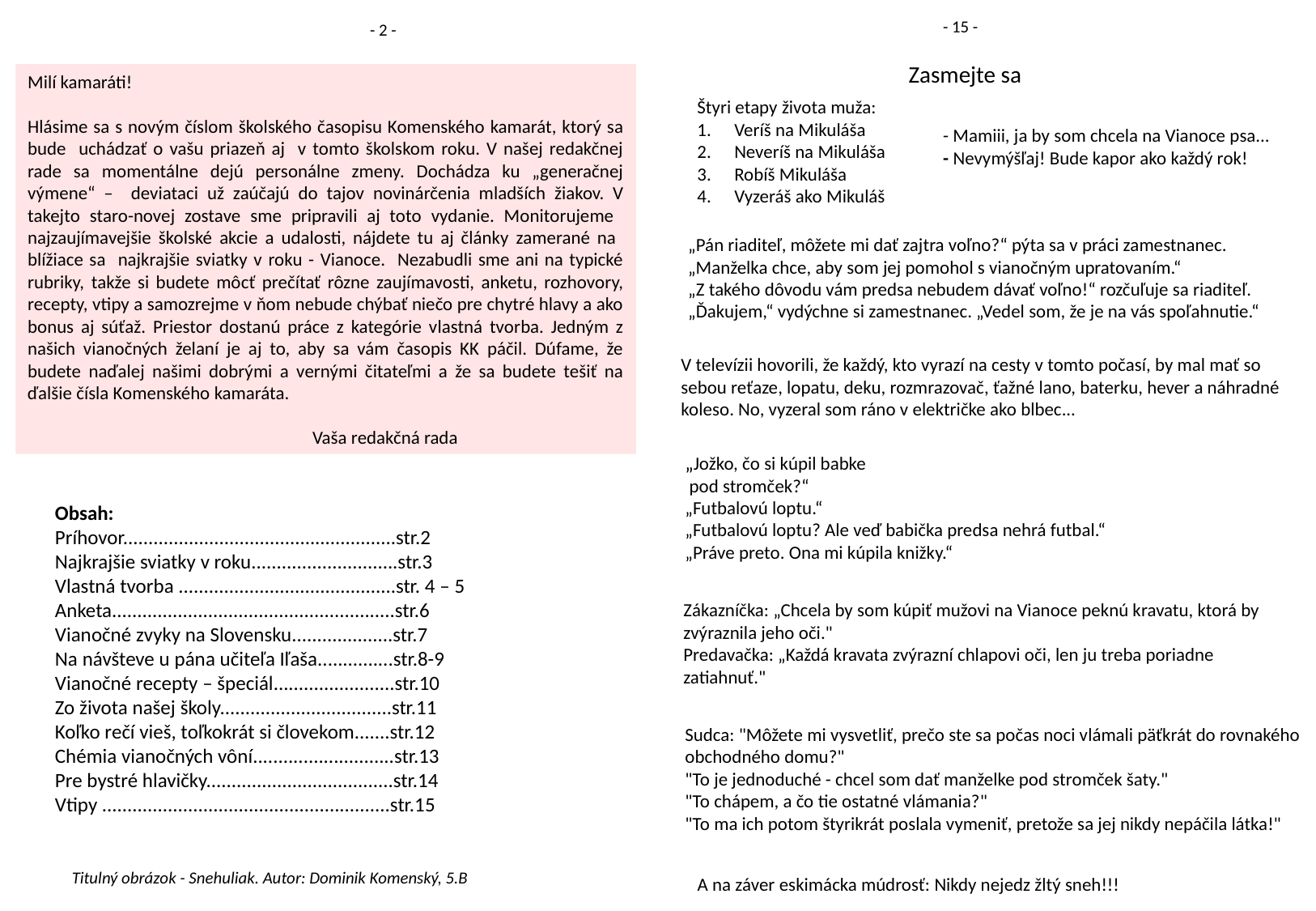

- 15 -
- 2 -
Zasmejte sa
Milí kamaráti!

Hlásime sa s novým číslom školského časopisu Komenského kamarát, ktorý sa bude  uchádzať o vašu priazeň aj  v tomto školskom roku. V našej redakčnej rade sa momentálne dejú personálne zmeny. Dochádza ku „generačnej výmene“ –  deviataci už zaúčajú do tajov novinárčenia mladších žiakov. V takejto staro-novej zostave sme pripravili aj toto vydanie. Monitorujeme  najzaujímavejšie školské akcie a udalosti, nájdete tu aj články zamerané na  blížiace sa  najkrajšie sviatky v roku - Vianoce.  Nezabudli sme ani na typické rubriky, takže si budete môcť prečítať rôzne zaujímavosti, anketu, rozhovory, recepty, vtipy a samozrejme v ňom nebude chýbať niečo pre chytré hlavy a ako bonus aj súťaž. Priestor dostanú práce z kategórie vlastná tvorba. Jedným z našich vianočných želaní je aj to, aby sa vám časopis KK páčil. Dúfame, že budete naďalej našimi dobrými a vernými čitateľmi a že sa budete tešiť na ďalšie čísla Komenského kamaráta.

                                                                   Vaša redakčná rada
Štyri etapy života muža:
Veríš na Mikuláša
Neveríš na Mikuláša
Robíš Mikuláša
Vyzeráš ako Mikuláš
- Mamiii, ja by som chcela na Vianoce psa...
- Nevymýšľaj! Bude kapor ako každý rok!
„Pán riaditeľ, môžete mi dať zajtra voľno?“ pýta sa v práci zamestnanec. „Manželka chce, aby som jej pomohol s vianočným upratovaním.“
„Z takého dôvodu vám predsa nebudem dávať voľno!“ rozčuľuje sa riaditeľ.
„Ďakujem,“ vydýchne si zamestnanec. „Vedel som, že je na vás spoľahnutie.“
V televízii hovorili, že každý, kto vyrazí na cesty v tomto počasí, by mal mať so sebou reťaze, lopatu, deku, rozmrazovač, ťažné lano, baterku, hever a náhradné koleso. No, vyzeral som ráno v električke ako blbec...
„Jožko, čo si kúpil babke
 pod stromček?“
„Futbalovú loptu.“
„Futbalovú loptu? Ale veď babička predsa nehrá futbal.“
„Práve preto. Ona mi kúpila knižky.“
Obsah:
Príhovor......................................................str.2
Najkrajšie sviatky v roku.............................str.3
Vlastná tvorba ...........................................str. 4 – 5
Anketa........................................................str.6
Vianočné zvyky na Slovensku....................str.7
Na návšteve u pána učiteľa Iľaša...............str.8-9
Vianočné recepty – špeciál........................str.10
Zo života našej školy..................................str.11
Koľko rečí vieš, toľkokrát si človekom.......str.12
Chémia vianočných vôní............................str.13
Pre bystré hlavičky.....................................str.14
Vtipy .........................................................str.15
Zákazníčka: „Chcela by som kúpiť mužovi na Vianoce peknú kravatu, ktorá by zvýraznila jeho oči."
Predavačka: „Každá kravata zvýrazní chlapovi oči, len ju treba poriadne zatiahnuť."
Sudca: "Môžete mi vysvetliť, prečo ste sa počas noci vlámali päťkrát do rovnakého obchodného domu?"
"To je jednoduché - chcel som dať manželke pod stromček šaty."
"To chápem, a čo tie ostatné vlámania?"
"To ma ich potom štyrikrát poslala vymeniť, pretože sa jej nikdy nepáčila látka!"
Titulný obrázok - Snehuliak. Autor: Dominik Komenský, 5.B
A na záver eskimácka múdrosť: Nikdy nejedz žltý sneh!!!